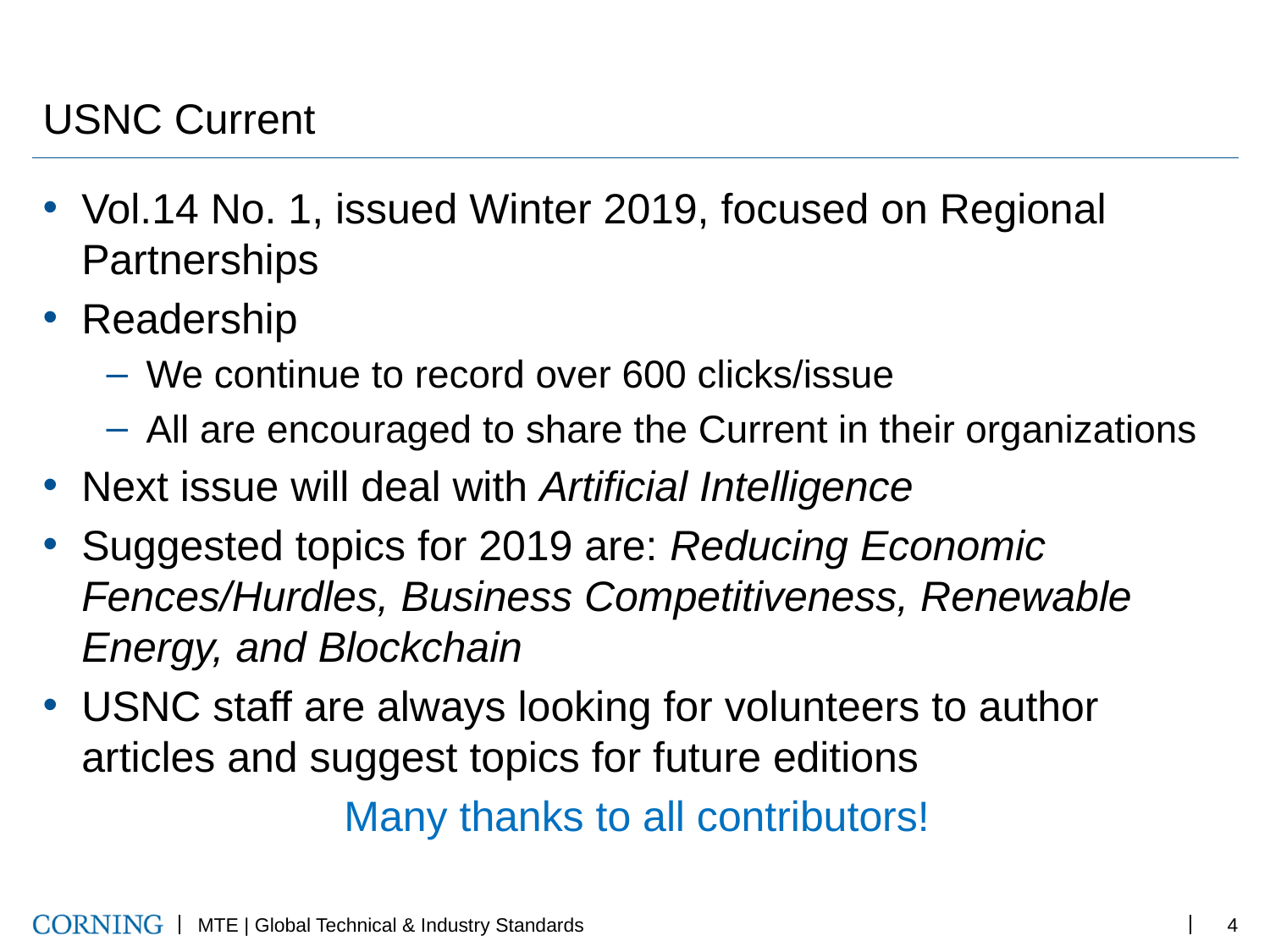

# USNC Current
Vol.14 No. 1, issued Winter 2019, focused on Regional Partnerships
Readership
We continue to record over 600 clicks/issue
All are encouraged to share the Current in their organizations
Next issue will deal with Artificial Intelligence
Suggested topics for 2019 are: Reducing Economic Fences/Hurdles, Business Competitiveness, Renewable Energy, and Blockchain
USNC staff are always looking for volunteers to author articles and suggest topics for future editions
Many thanks to all contributors!